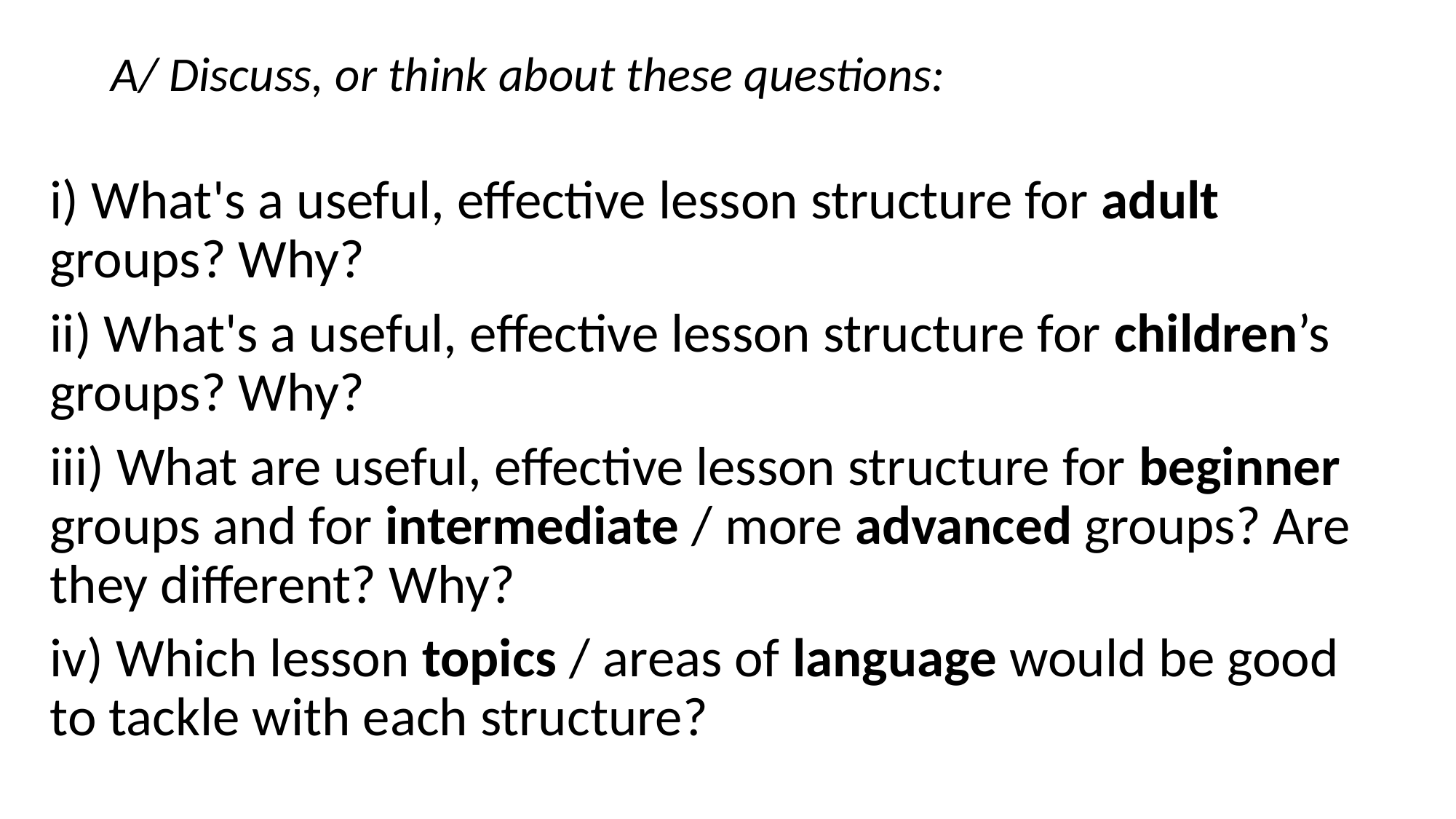

# A/ Discuss, or think about these questions:
i) What's a useful, effective lesson structure for adult groups? Why?
ii) What's a useful, effective lesson structure for children’s groups? Why?
iii) What are useful, effective lesson structure for beginner groups and for intermediate / more advanced groups? Are they different? Why?
iv) Which lesson topics / areas of language would be good to tackle with each structure?